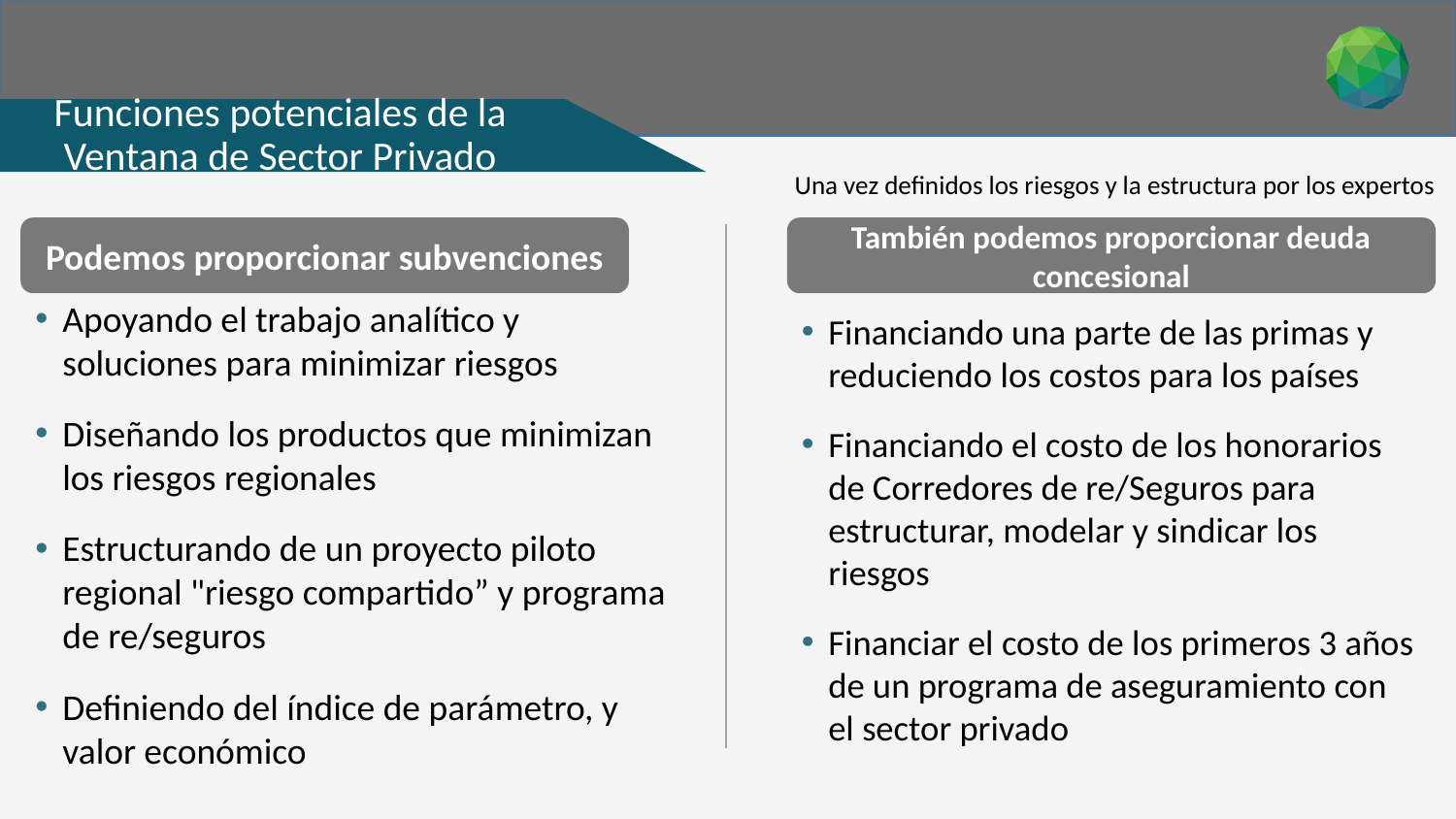

# Funciones potenciales de la Ventana de Sector Privado
Una vez definidos los riesgos y la estructura por los expertos
Podemos proporcionar subvenciones
También podemos proporcionar deuda concesional
Apoyando el trabajo analítico y soluciones para minimizar riesgos
Diseñando los productos que minimizan los riesgos regionales
Estructurando de un proyecto piloto regional "riesgo compartido” y programa de re/seguros
Definiendo del índice de parámetro, y valor económico
Financiando una parte de las primas y reduciendo los costos para los países
Financiando el costo de los honorarios de Corredores de re/Seguros para estructurar, modelar y sindicar los riesgos
Financiar el costo de los primeros 3 años de un programa de aseguramiento con el sector privado